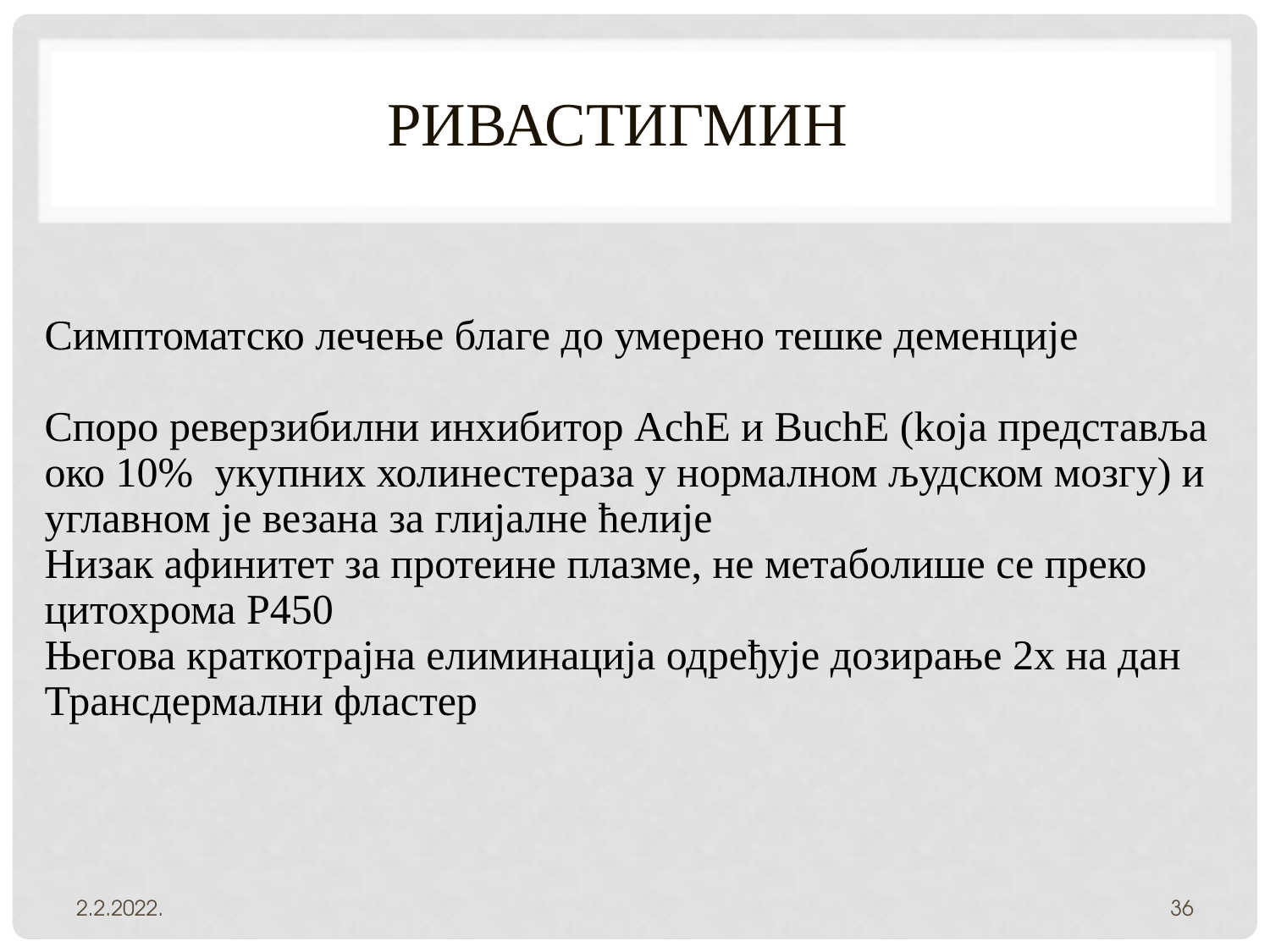

# РИВАСТИГМИН

Симптоматско лечење благе до умерено тешке деменције

Споро реверзибилни инхибитор AchE и BuchE (kоја представља око 10%  укупних холинестераза у нормалном људском мозгу) и углавном је везана за глијалне ћелије
Низак афинитет за протеине плазме, не метаболише се преко цитохрома P450
Његова краткотрајна елиминација одређује дозирање 2х на дан
Трансдермални фластер
2.2.2022.
36